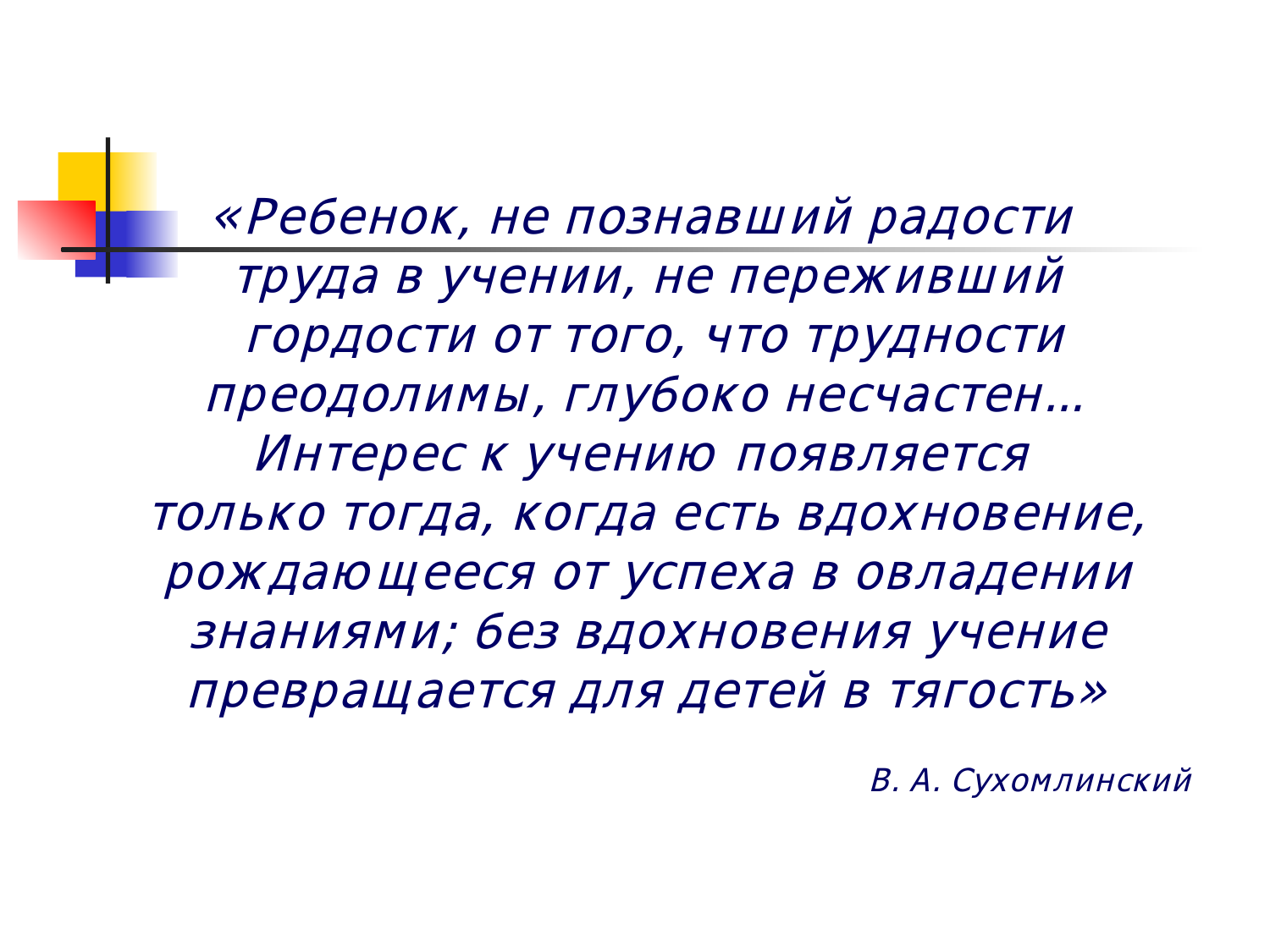

«Ребенок, не познавший радости
труда в учении, не переживший
 гордости от того, что трудности преодолимы, глубоко несчастен…
Интерес к учению появляется
только тогда, когда есть вдохновение, рождающееся от успеха в овладении знаниями; без вдохновения учение превращается для детей в тягость»

В. А. Сухомлинский